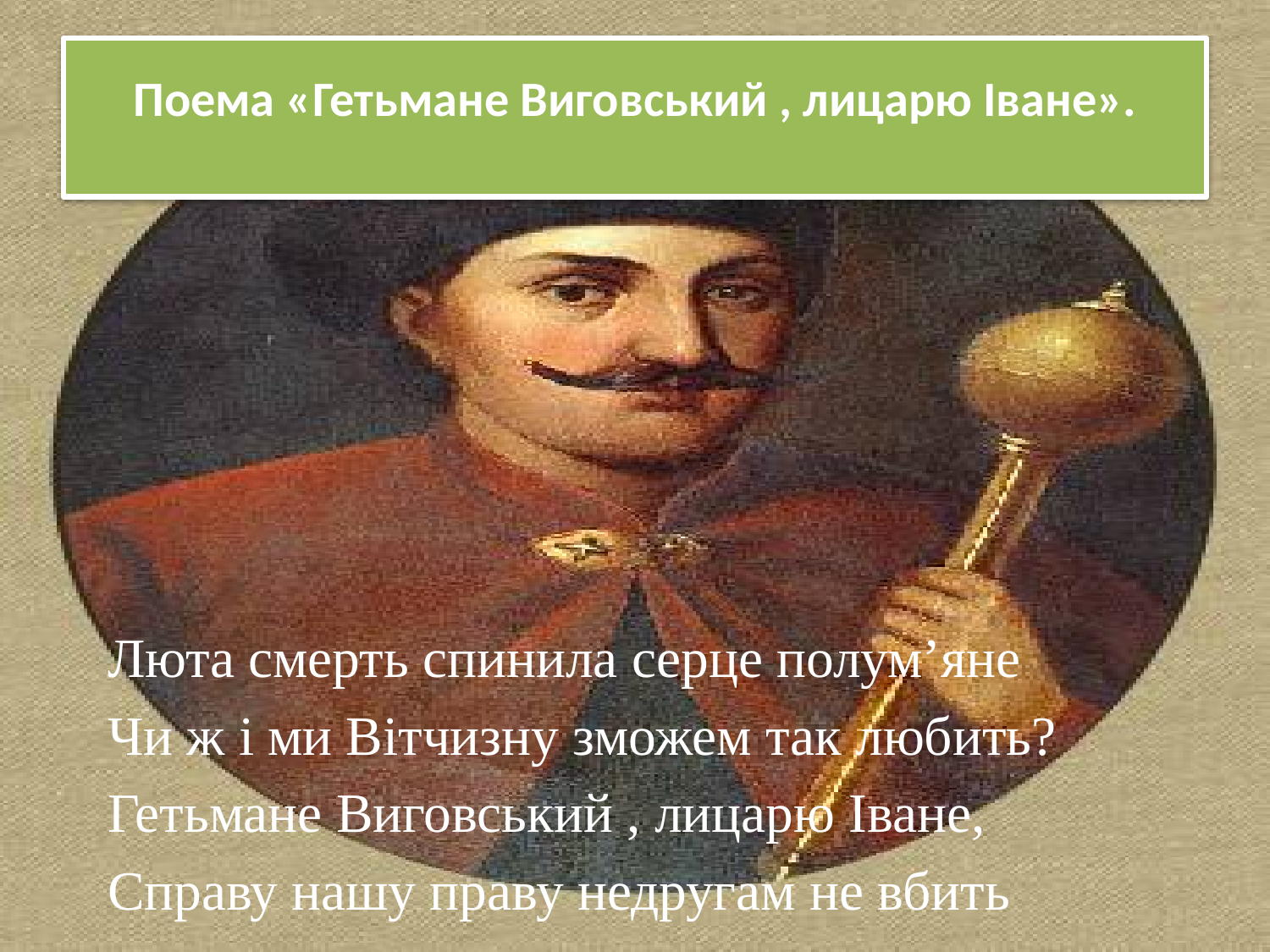

# Поема «Гетьмане Виговський , лицарю Іване».
Люта смерть спинила серце полум’яне
Чи ж і ми Вітчизну зможем так любить?
Гетьмане Виговський , лицарю Іване,
Справу нашу праву недругам не вбить